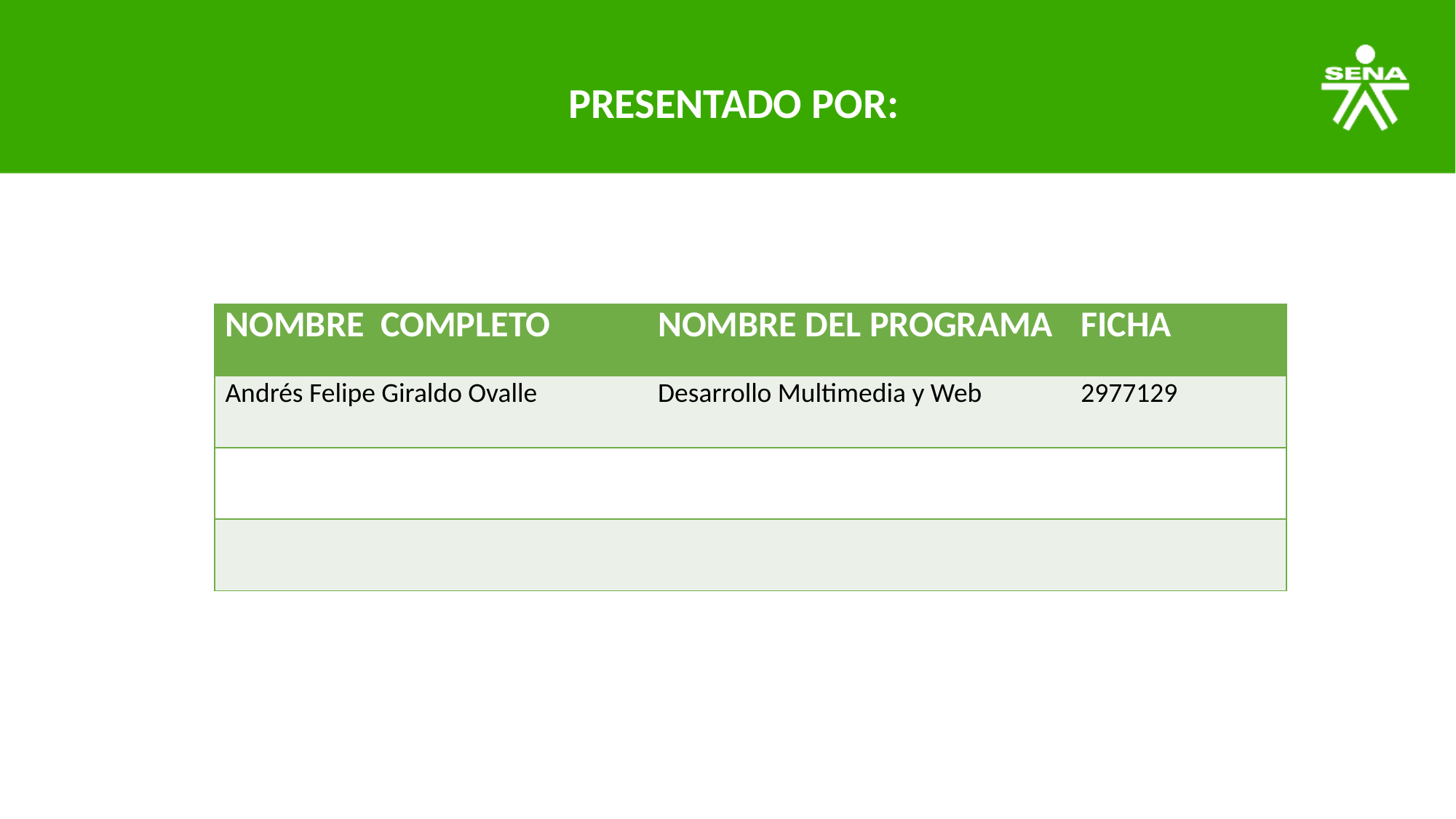

PRESENTADO POR:
| NOMBRE COMPLETO | NOMBRE DEL PROGRAMA | FICHA |
| --- | --- | --- |
| Andrés Felipe Giraldo Ovalle | Desarrollo Multimedia y Web | 2977129 |
|  |  |  |
|  |  |  |